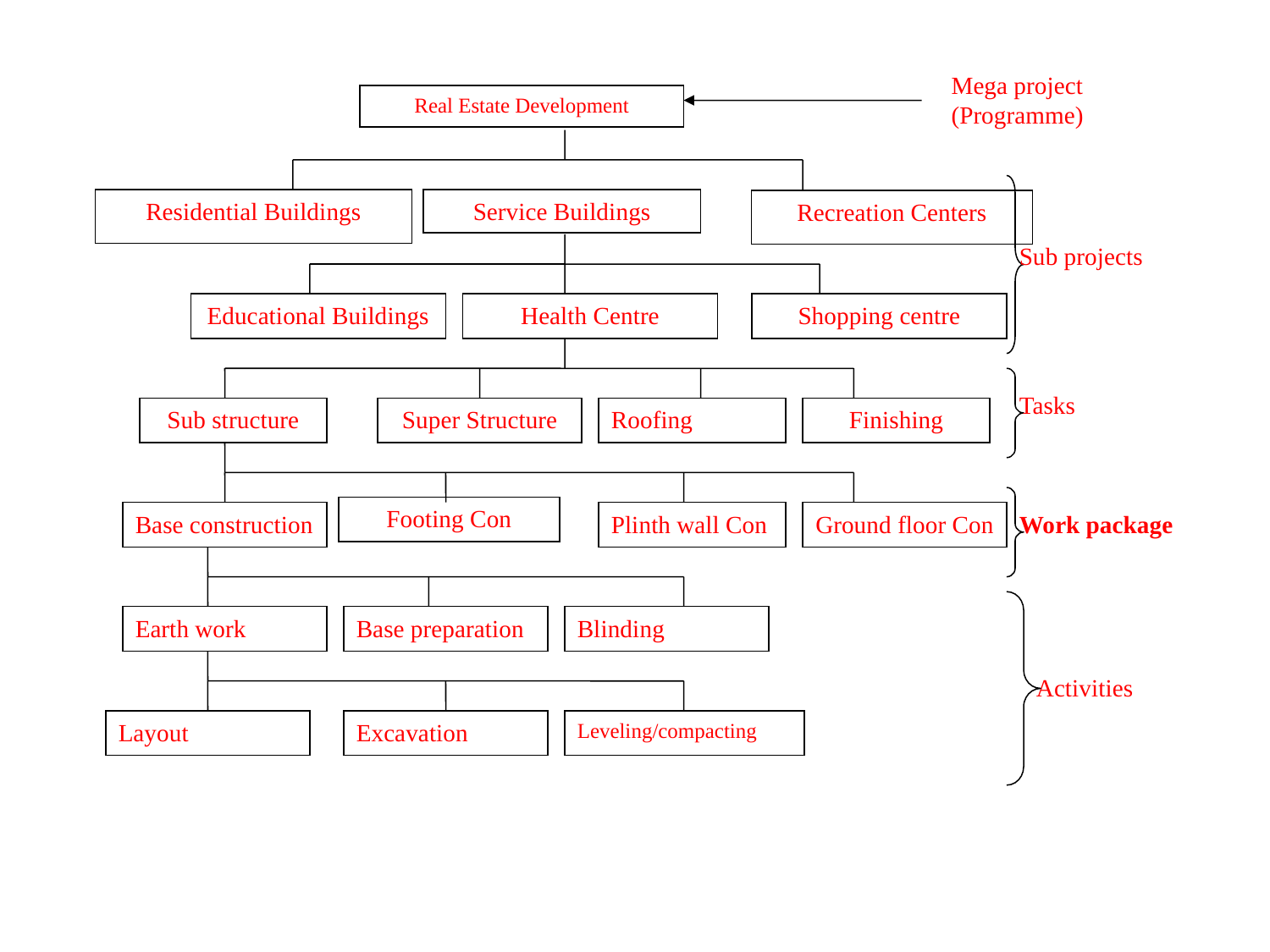

Mega project (Programme)
Real Estate Development

Residential Buildings
Service Buildings
Recreation Centers

Educational Buildings

Health Centre

Shopping centre

Sub structure
Super Structure
Roofing
Finishing

Footing Con
Base construction
Plinth wall Con
Ground floor Con

Earth work
Base preparation
Blinding

Layout
Excavation
Leveling/compacting

Sub projects

Tasks

Work package

Activities